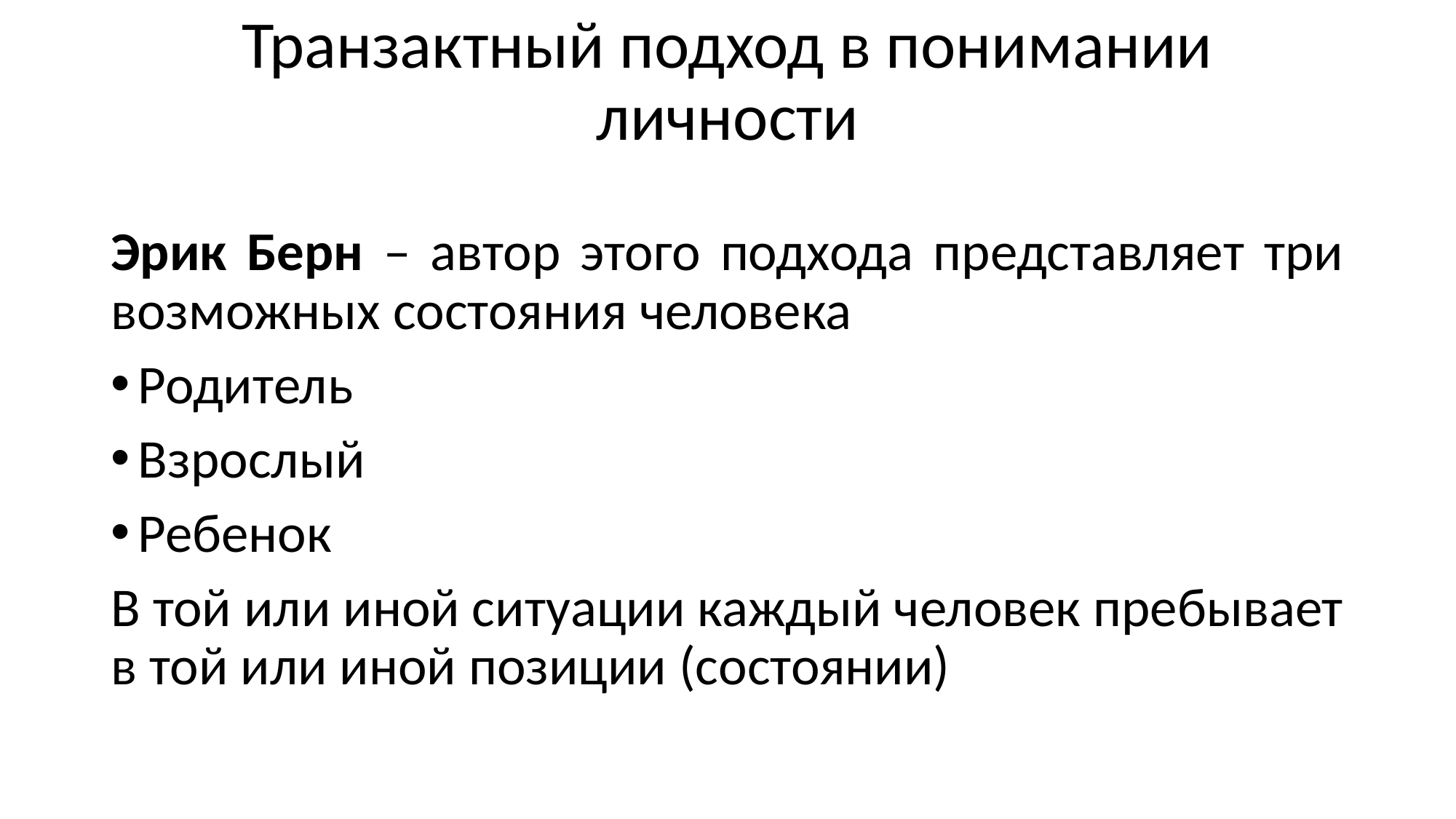

# Транзактный подход в понимании личности
Эрик Берн – автор этого подхода представляет три возможных состояния человека
Родитель
Взрослый
Ребенок
В той или иной ситуации каждый человек пребывает в той или иной позиции (состоянии)